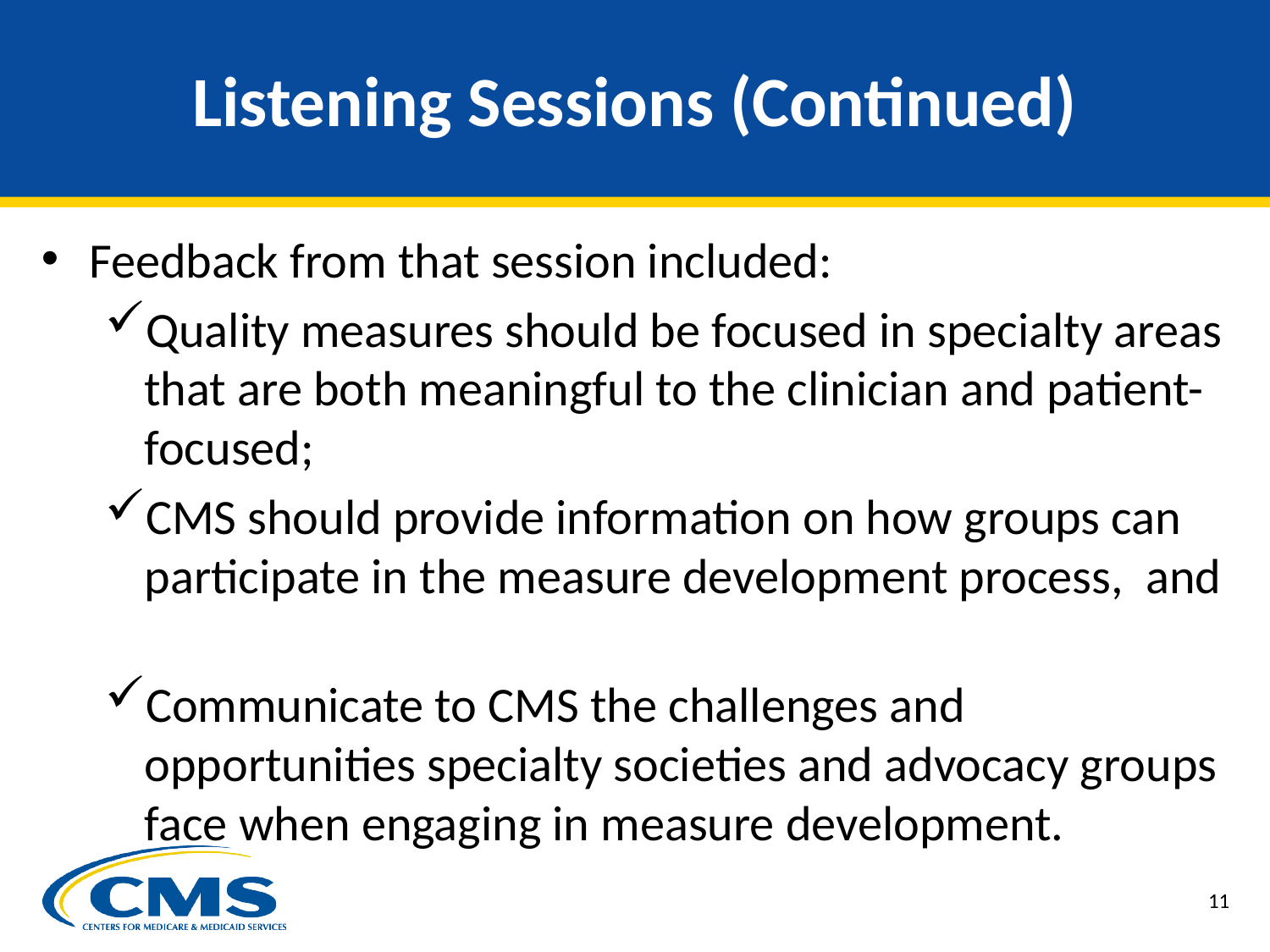

# Listening Sessions (Continued)
Feedback from that session included:
Quality measures should be focused in specialty areas that are both meaningful to the clinician and patient-focused;
CMS should provide information on how groups can participate in the measure development process,  and
Communicate to CMS the challenges and opportunities specialty societies and advocacy groups face when engaging in measure development.